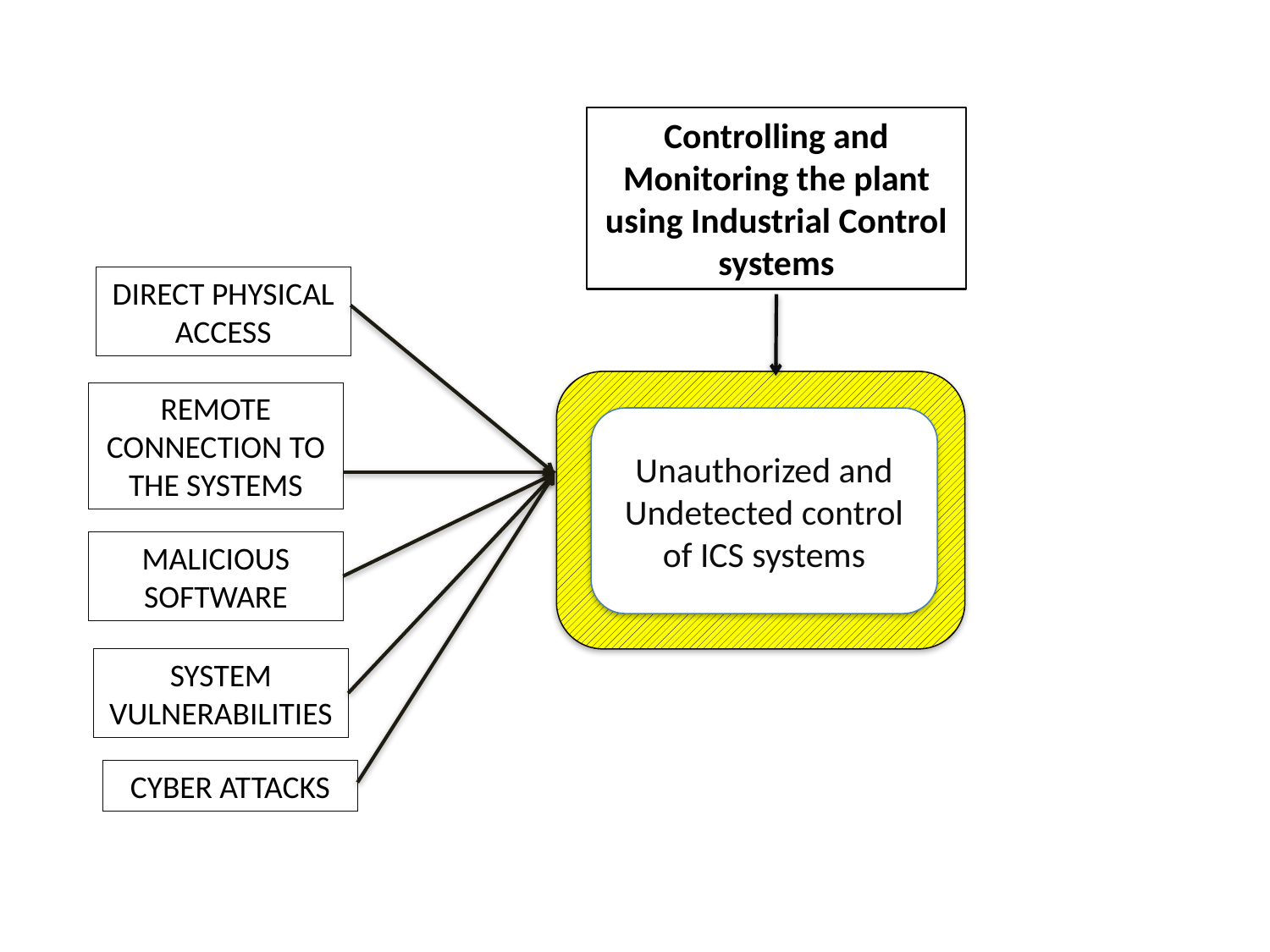

Controlling and Monitoring the plant using Industrial Control systems
DIRECT PHYSICAL ACCESS

REMOTE CONNECTION TO THE SYSTEMS
Unauthorized and Undetected control of ICS systems
MALICIOUS SOFTWARE
SYSTEM VULNERABILITIES
CYBER ATTACKS